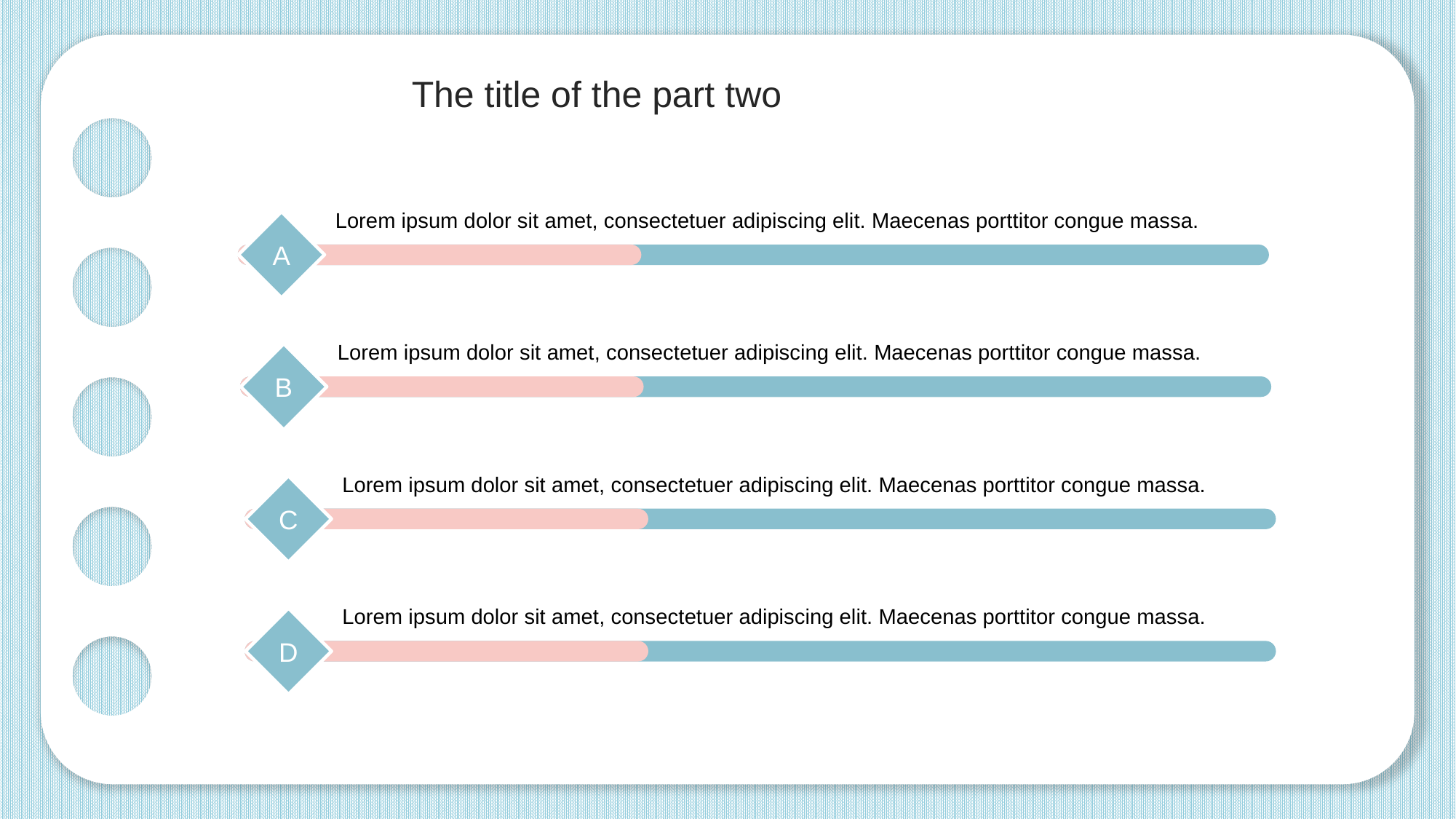

The title of the part two
Lorem ipsum dolor sit amet, consectetuer adipiscing elit. Maecenas porttitor congue massa.
A

Lorem ipsum dolor sit amet, consectetuer adipiscing elit. Maecenas porttitor congue massa.
B

Lorem ipsum dolor sit amet, consectetuer adipiscing elit. Maecenas porttitor congue massa.
C

Lorem ipsum dolor sit amet, consectetuer adipiscing elit. Maecenas porttitor congue massa.
D